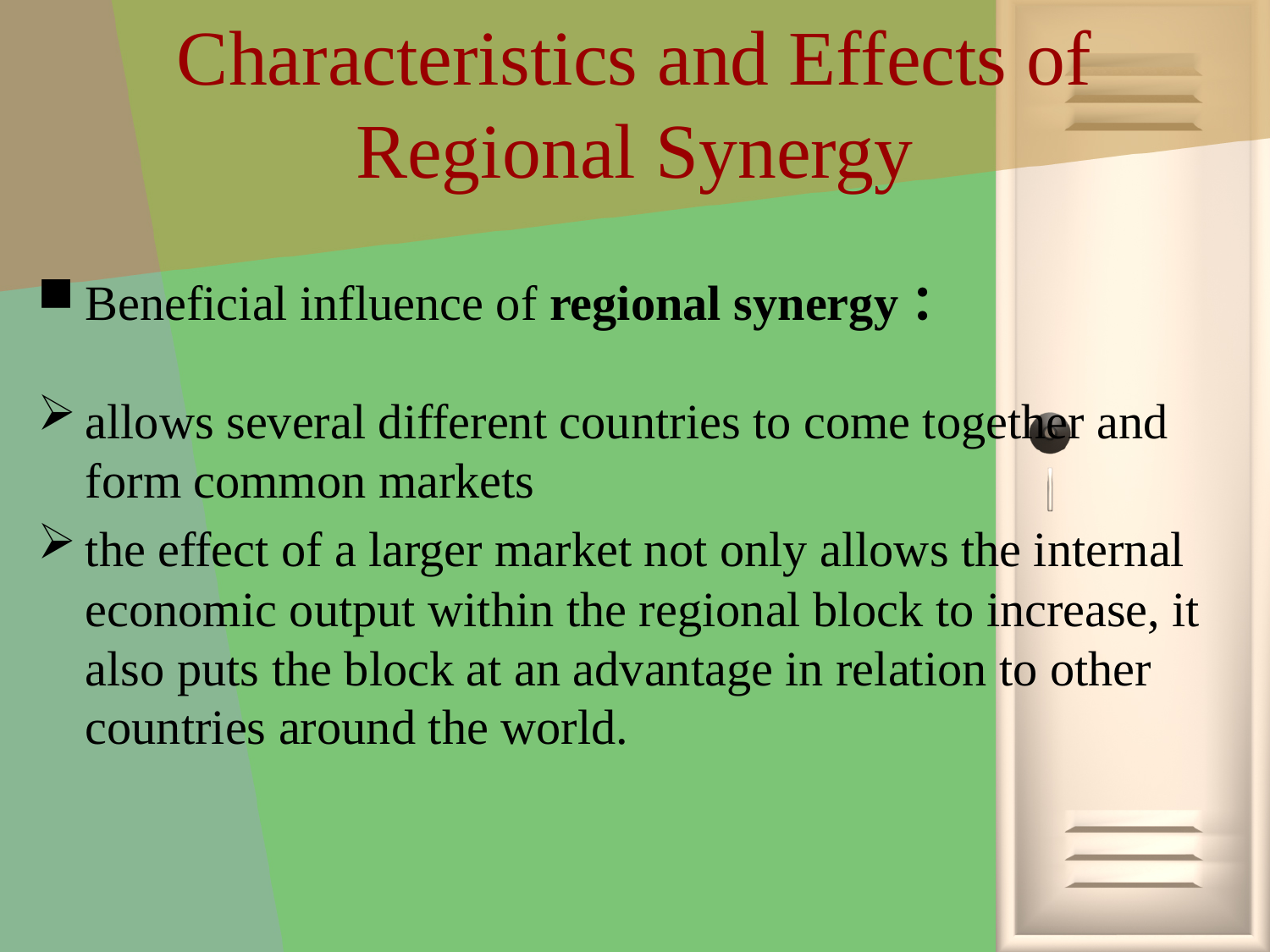

# Characteristics and Effects of Regional Synergy
Beneficial influence of regional synergy：

allows several different countries to come together and form common markets
the effect of a larger market not only allows the internal economic output within the regional block to increase, it also puts the block at an advantage in relation to other countries around the world.